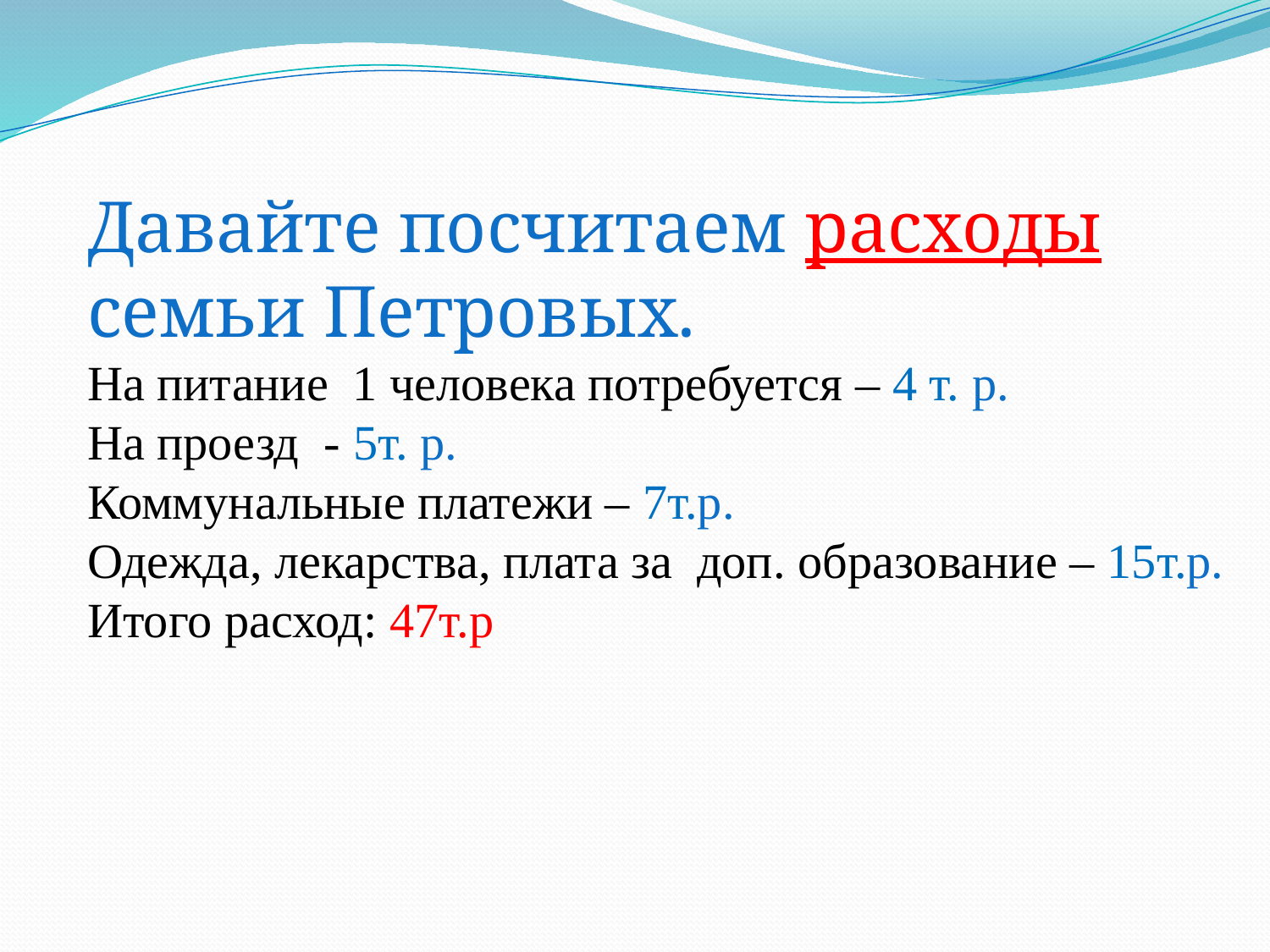

Давайте посчитаем расходы семьи Петровых.
На питание  1 человека потребуется – 4 т. р.
На проезд  - 5т. р.
Коммунальные платежи – 7т.р.
Одежда, лекарства, плата за  доп. образование – 15т.р.
Итого расход: 47т.р